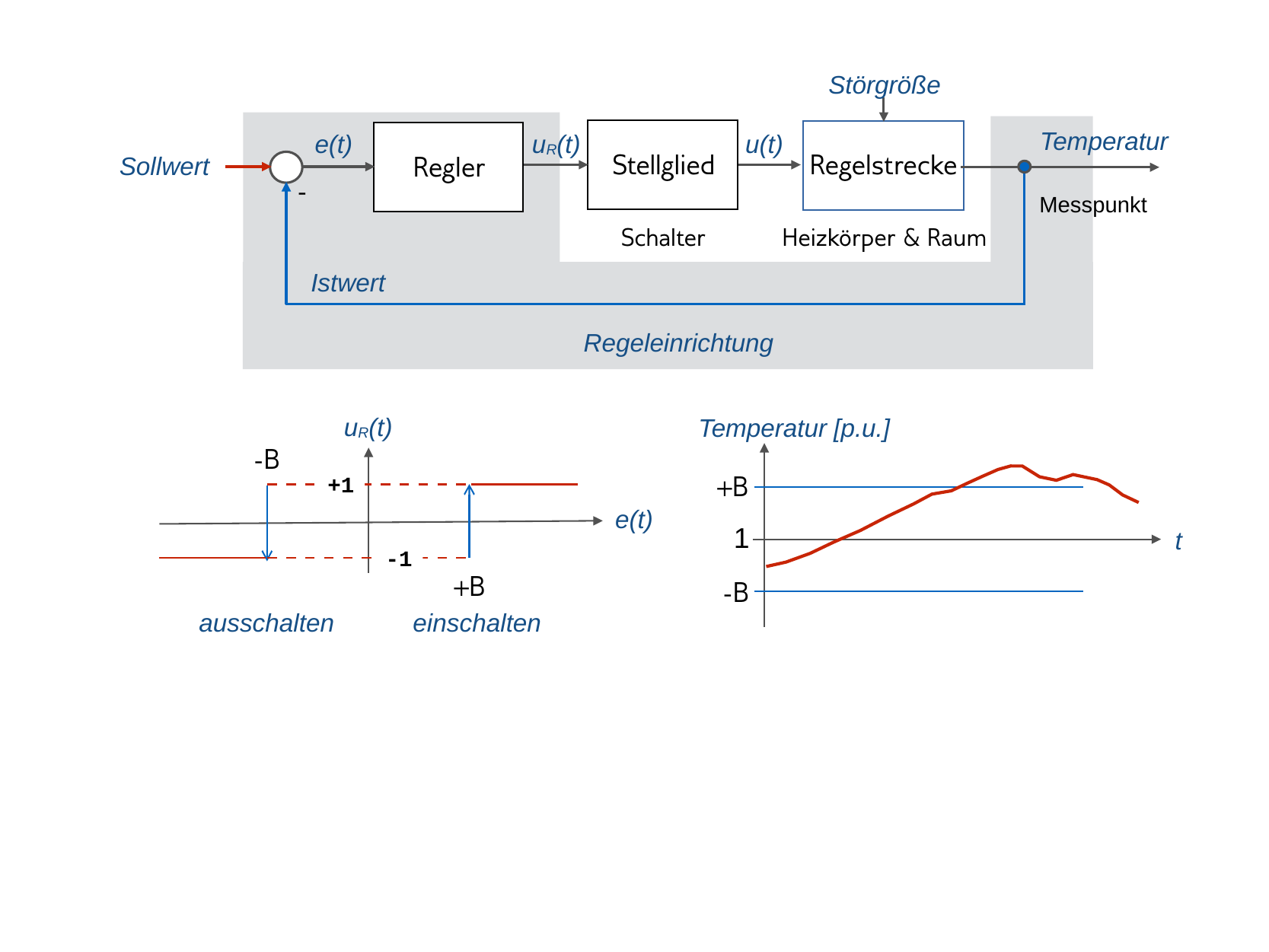

Störgröße

Temperatur

Stellglied

Regler
e(t)
uR(t)
u(t)
Regelstrecke
Sollwert

-

Messpunkt
Schalter
Heizkörper & Raum

Istwert

Regeleinrichtung
uR(t)
Temperatur [p.u.]
-B

+B
+1

e(t)
1
t

-1

+B
-B

ausschalten
einschalten